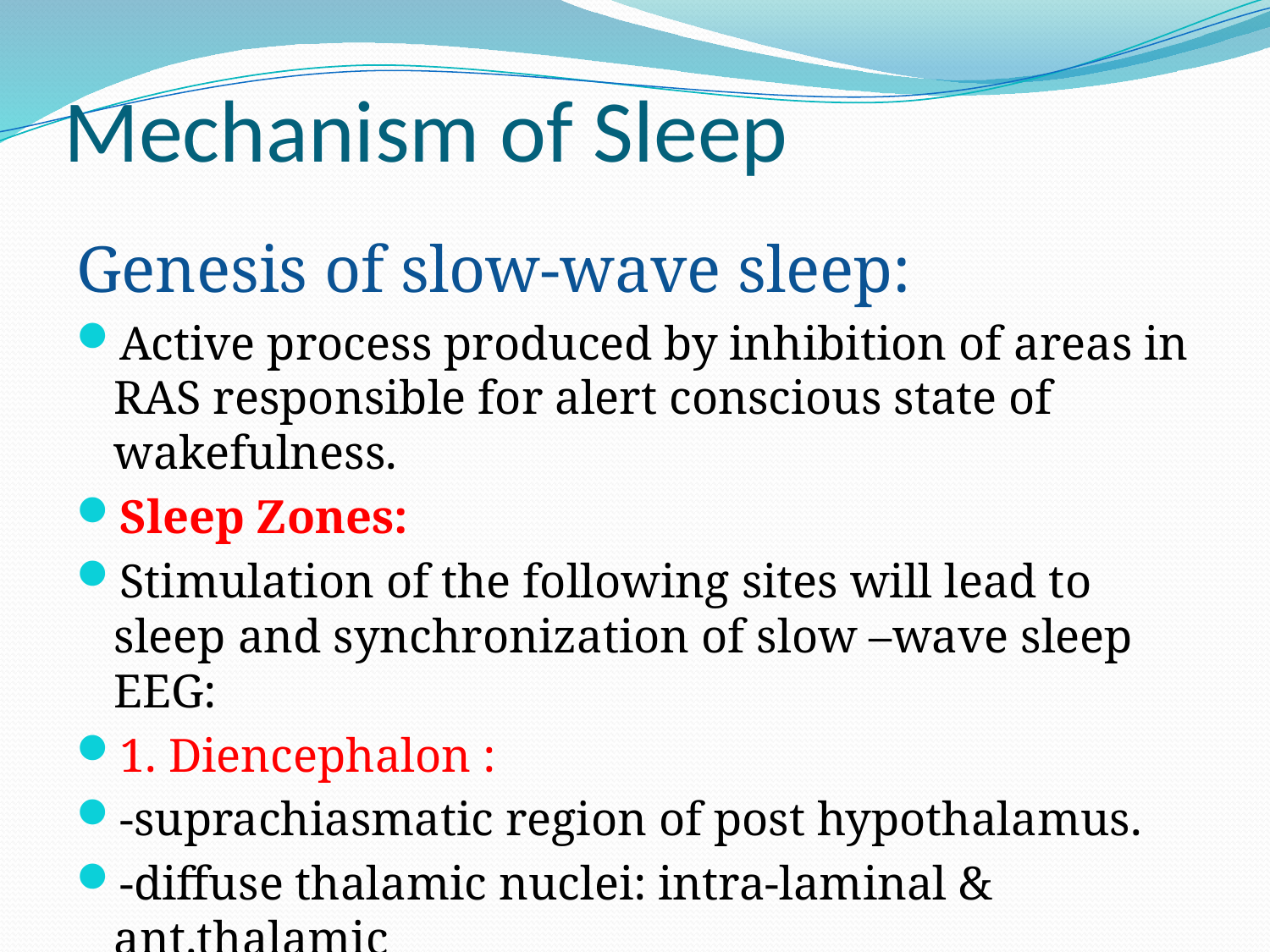

# Mechanism of Sleep
Genesis of slow-wave sleep:
Active process produced by inhibition of areas in RAS responsible for alert conscious state of wakefulness.
Sleep Zones:
Stimulation of the following sites will lead to sleep and synchronization of slow –wave sleep EEG:
1. Diencephalon :
-suprachiasmatic region of post hypothalamus.
-diffuse thalamic nuclei: intra-laminal & ant.thalamic